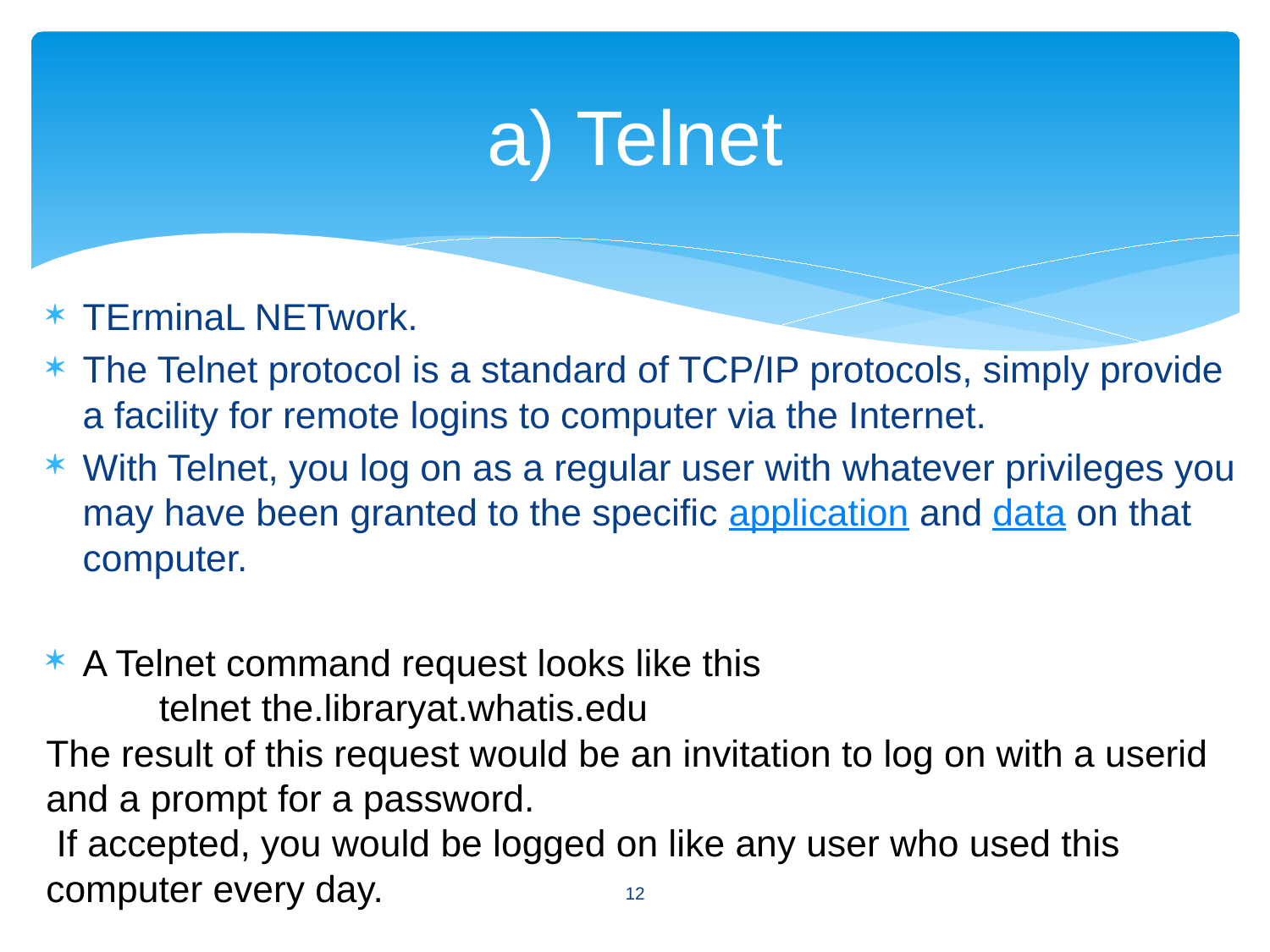

# a) Telnet
TErminaL NETwork.
The Telnet protocol is a standard of TCP/IP protocols, simply provide a facility for remote logins to computer via the Internet.
With Telnet, you log on as a regular user with whatever privileges you may have been granted to the specific application and data on that computer.

A Telnet command request looks like this
	telnet the.libraryat.whatis.edu
The result of this request would be an invitation to log on with a userid and a prompt for a password.
 If accepted, you would be logged on like any user who used this computer every day.

12